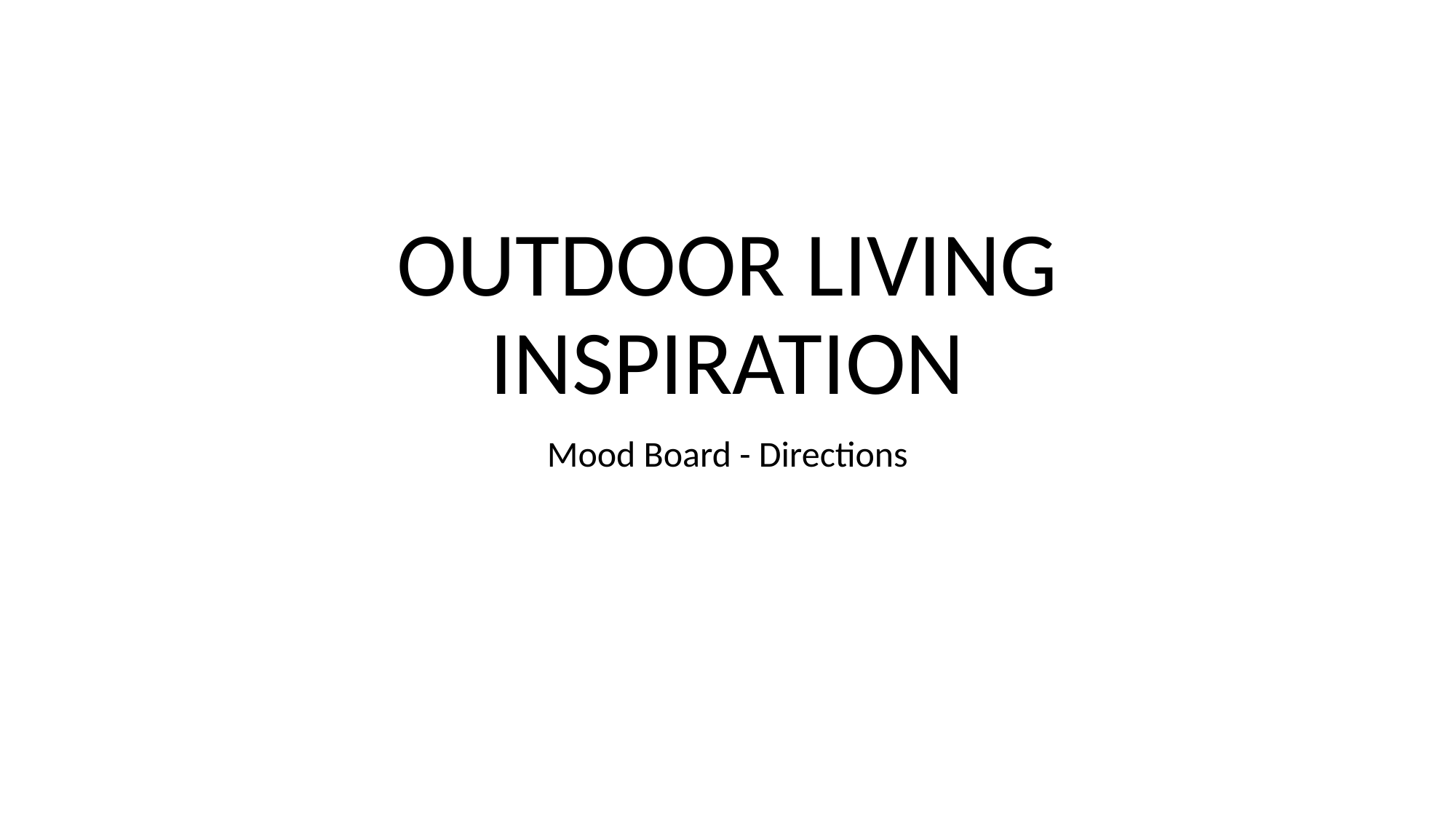

# OUTDOOR LIVING INSPIRATION
Mood Board - Directions